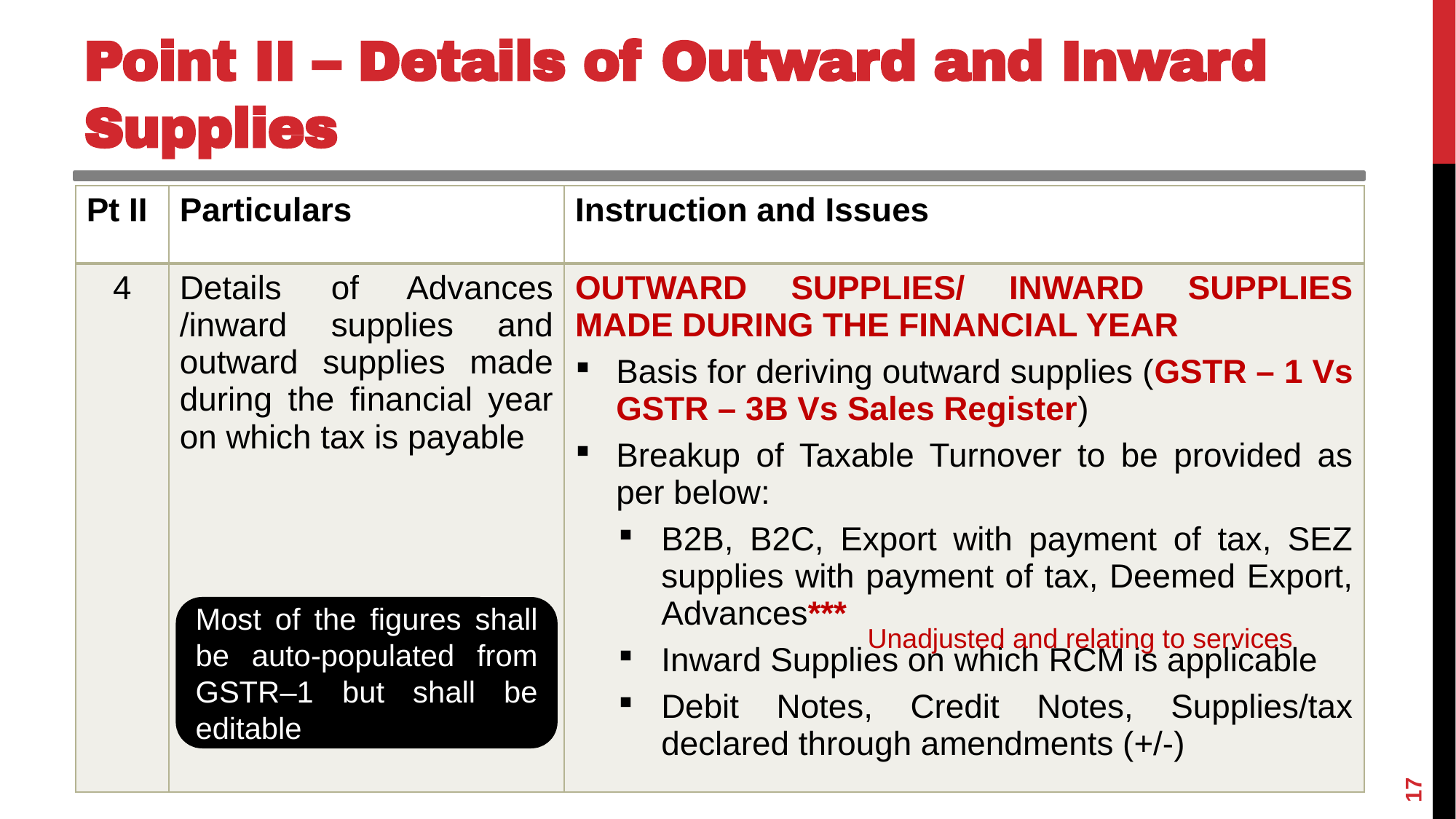

# Point II – Details of Outward and Inward Supplies
| Pt II | Particulars | Instruction and Issues |
| --- | --- | --- |
| 4 | Details of Advances /inward supplies and outward supplies made during the financial year on which tax is payable | OUTWARD SUPPLIES/ INWARD SUPPLIES MADE DURING THE FINANCIAL YEAR Basis for deriving outward supplies (GSTR – 1 Vs GSTR – 3B Vs Sales Register) Breakup of Taxable Turnover to be provided as per below: B2B, B2C, Export with payment of tax, SEZ supplies with payment of tax, Deemed Export, Advances\*\*\* Inward Supplies on which RCM is applicable Debit Notes, Credit Notes, Supplies/tax declared through amendments (+/-) |
Most of the figures shall be auto-populated from GSTR–1 but shall be editable
Unadjusted and relating to services
17